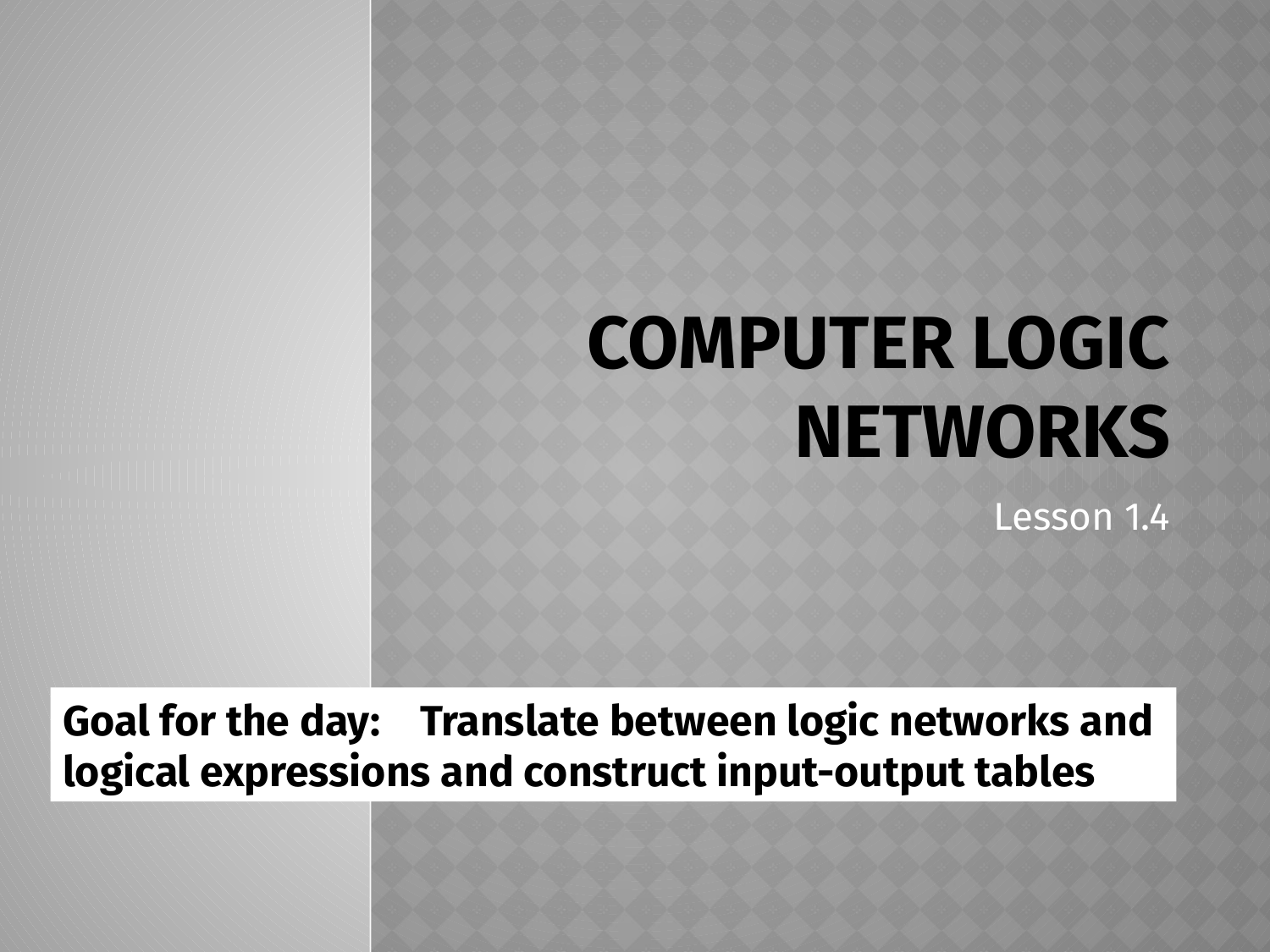

# Computer logic networks
Lesson 1.4
Goal for the day:    Translate between logic networks and
logical expressions and construct input-output tables